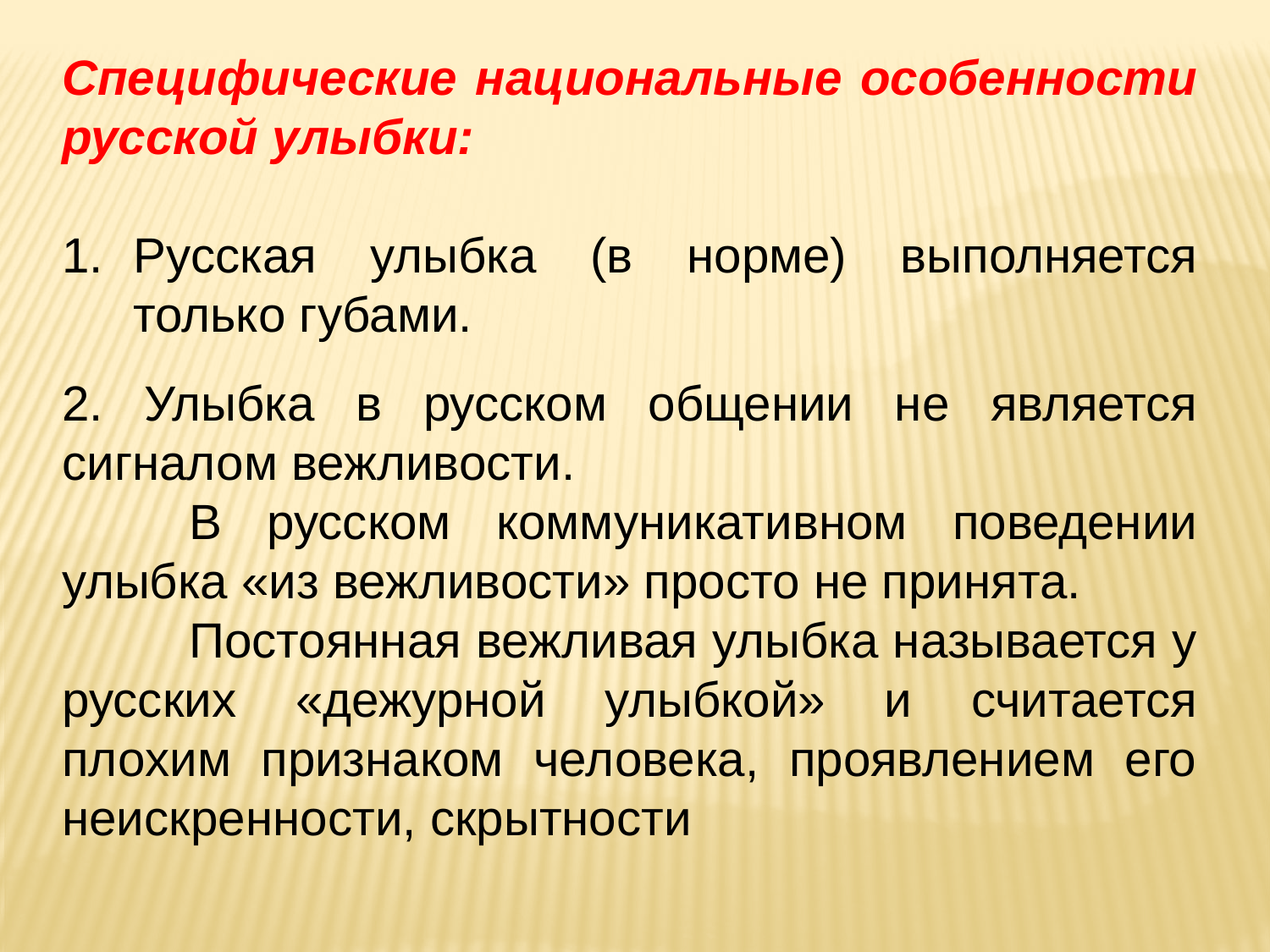

Специфические национальные особенности русской улыбки:

Русская улыбка (в норме) выполняется только губами.

2. Улыбка в русском общении не является сигналом вежливости.
	В русском коммуникативном поведении улыбка «из вежливости» просто не принята.
	Постоянная вежливая улыбка называется у русских «дежурной улыбкой» и считается плохим признаком человека, проявлением его неискренности, скрытности